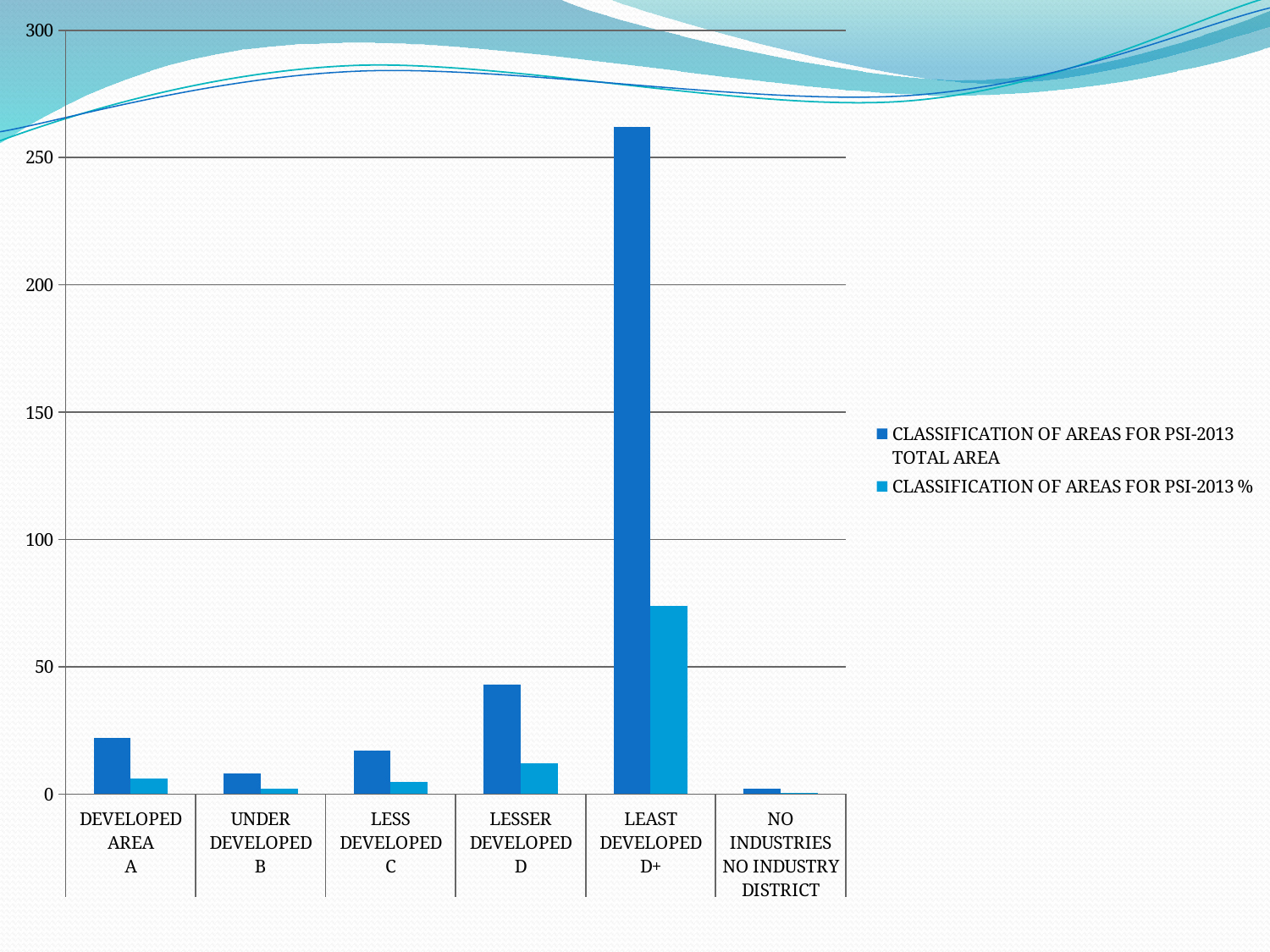

### Chart

| Category | CLASSIFICATION OF AREAS FOR PSI-2013 TOTAL AREA | CLASSIFICATION OF AREAS FOR PSI-2013 % |
|---|---|---|
| DEVELOPED AREA | 22.0 | 6.2146892655367205 |
| UNDER DEVELOPED | 8.0 | 2.2598870056497176 |
| LESS DEVELOPED | 17.0 | 4.80225988700565 |
| LESSER DEVELOPED | 43.0 | 12.146892655367274 |
| LEAST DEVELOPED | 262.0 | 74.01129943502885 |
| NO INDUSTRIES | 2.0 | 0.5649717514124296 |